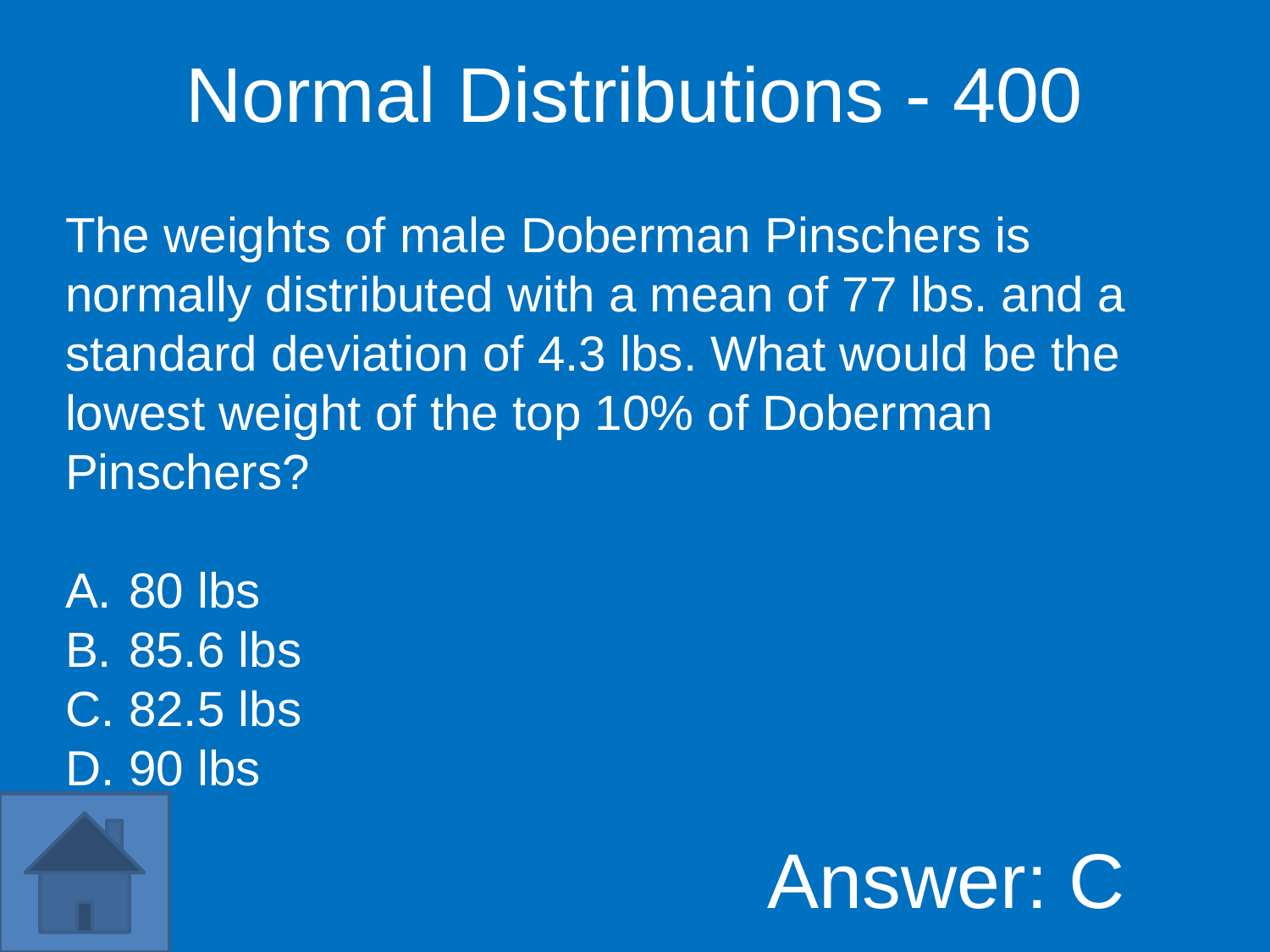

Normal Distributions - 400
The weights of male Doberman Pinschers is normally distributed with a mean of 77 lbs. and a standard deviation of 4.3 lbs. What would be the lowest weight of the top 10% of Doberman Pinschers?

80 lbs
85.6 lbs
82.5 lbs
90 lbs

Answer: C